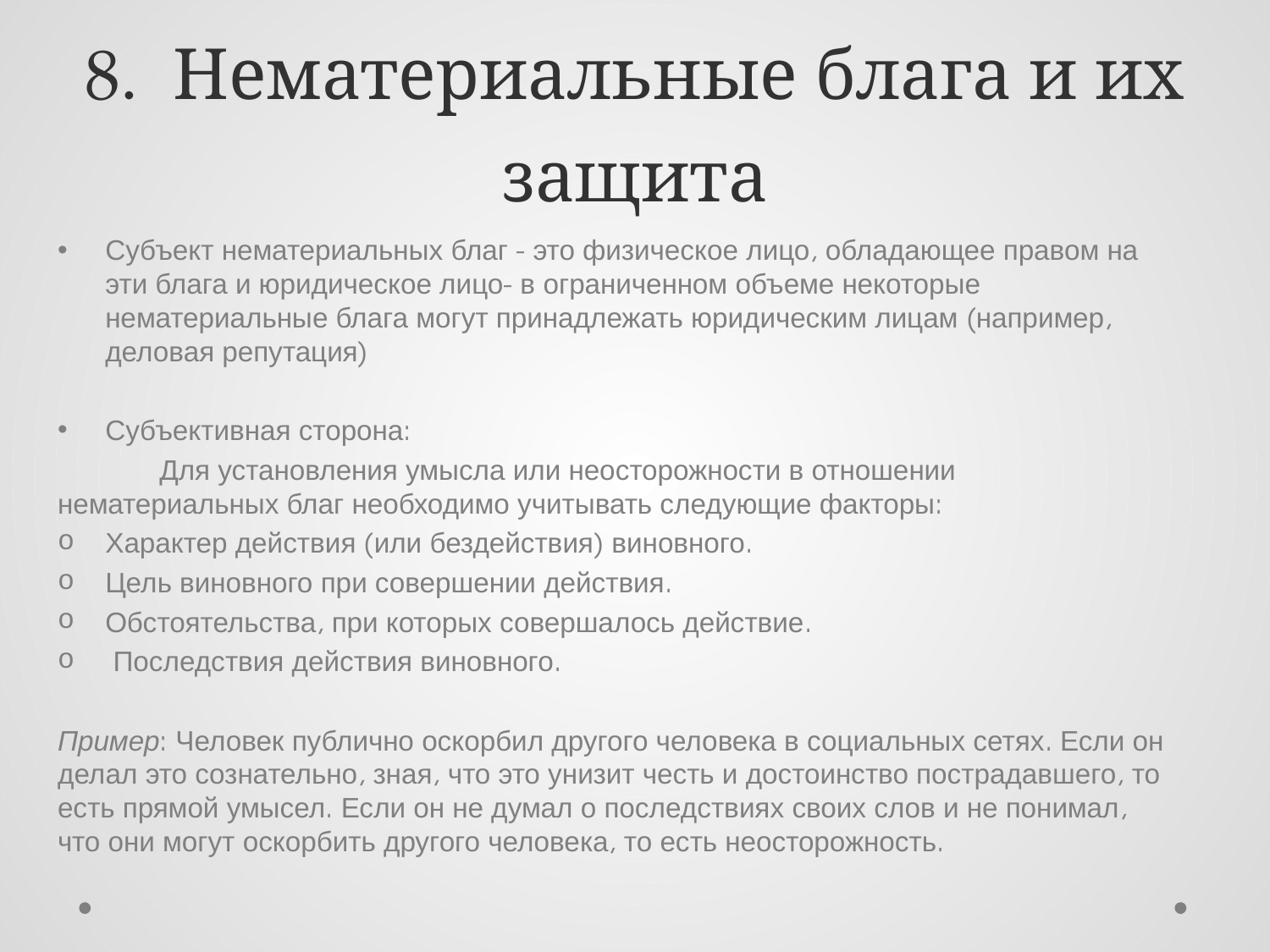

# 8.  Нематериальные блага и их защита
Субъект нематериальных благ - это физическое лицо, обладающее правом на эти блага и юридическое лицо- в ограниченном объеме некоторые нематериальные блага могут принадлежать юридическим лицам (например, деловая репутация)

Субъективная сторона:
             Для установления умысла или неосторожности в отношении нематериальных благ необходимо учитывать следующие факторы:
Характер действия (или бездействия) виновного.
Цель виновного при совершении действия.
Обстоятельства, при которых совершалось действие.
 Последствия действия виновного.

Пример: Человек публично оскорбил другого человека в социальных сетях. Если он делал это сознательно, зная, что это унизит честь и достоинство пострадавшего, то есть прямой умысел. Если он не думал о последствиях своих слов и не понимал, что они могут оскорбить другого человека, то есть неосторожность.